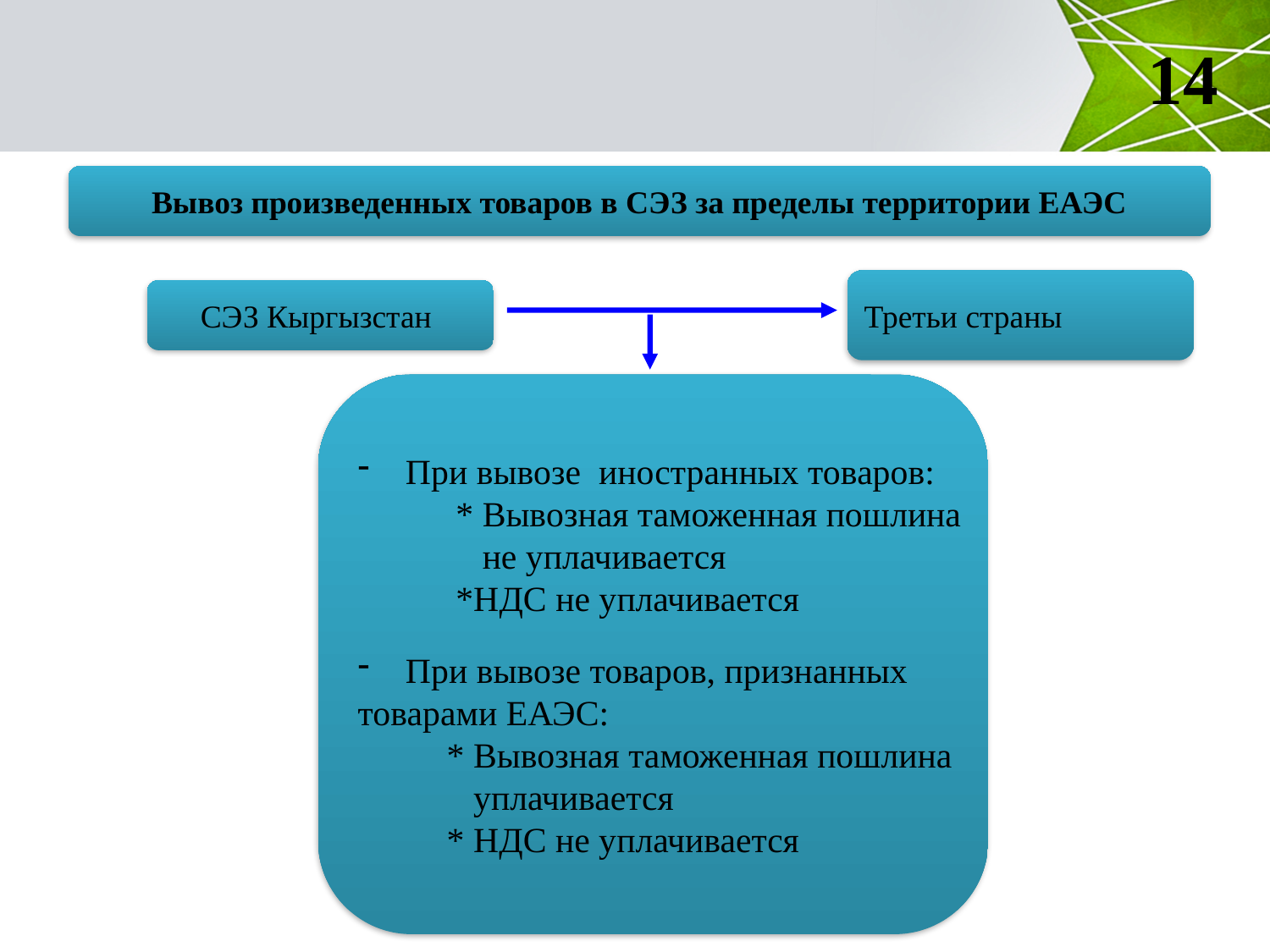

#
14
Вывоз произведенных товаров в СЭЗ за пределы территории ЕАЭС

Третьи страны
СЭЗ Кыргызстан

При вывозе  иностранных товаров:
           * Вывозная таможенная пошлина
              не уплачивается
           *НДС не уплачивается

При вывозе товаров, признанных
товарами ЕАЭС:
          * Вывозная таможенная пошлина
             уплачивается
          * НДС не уплачивается